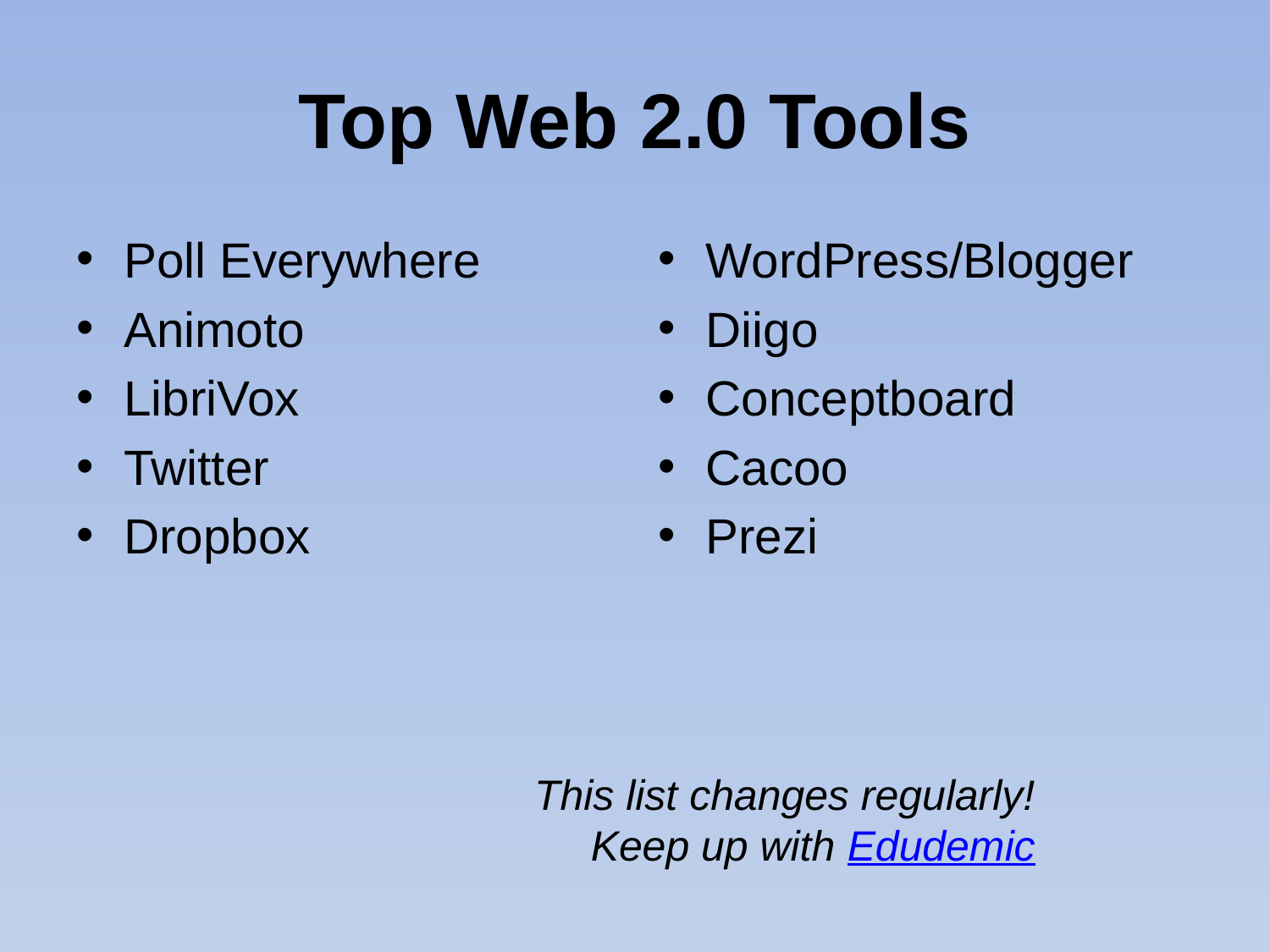

# Top Web 2.0 Tools
Poll Everywhere
Animoto
LibriVox
Twitter
Dropbox

WordPress/Blogger
Diigo
Conceptboard
Cacoo
Prezi
This list changes regularly!
Keep up with Edudemic